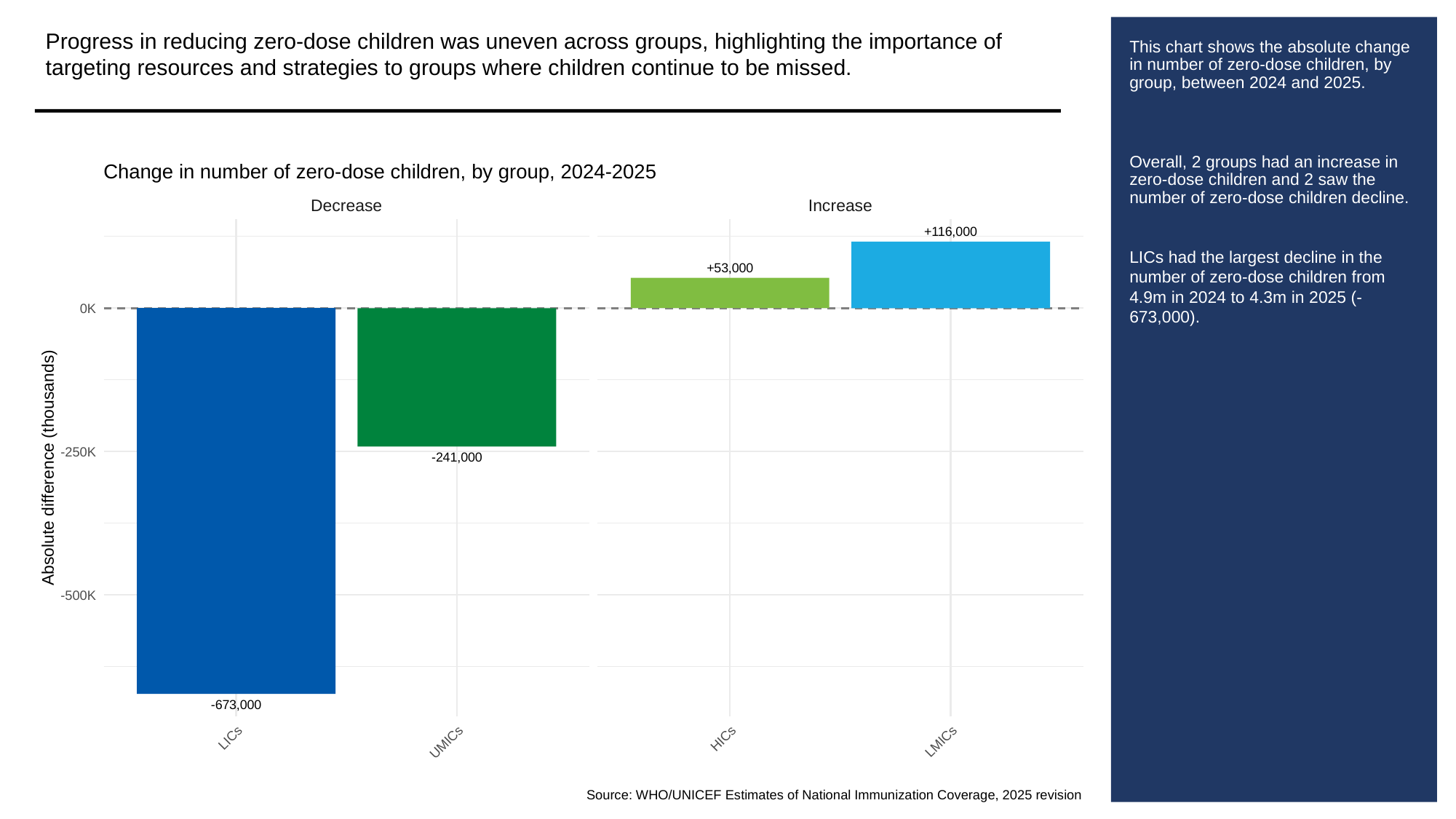

Progress in reducing zero-dose children was uneven across groups, highlighting the importance of targeting resources and strategies to groups where children continue to be missed.
# This chart shows the absolute change in number of zero-dose children, by group, between 2024 and 2025.

Overall, 2 groups had an increase in zero-dose children and 2 saw the number of zero-dose children decline.

LICs had the largest decline in the number of zero-dose children from 4.9m in 2024 to 4.3m in 2025 (-673,000).

Change in number of zero-dose children, by group, 2024-2025
Decrease
Increase

+116,000

+53,000

0K

-250K

-241,000
Absolute difference (thousands)

-500K

-673,000
LICs
HICs
LMICs
UMICs
Source: WHO/UNICEF Estimates of National Immunization Coverage, 2025 revision